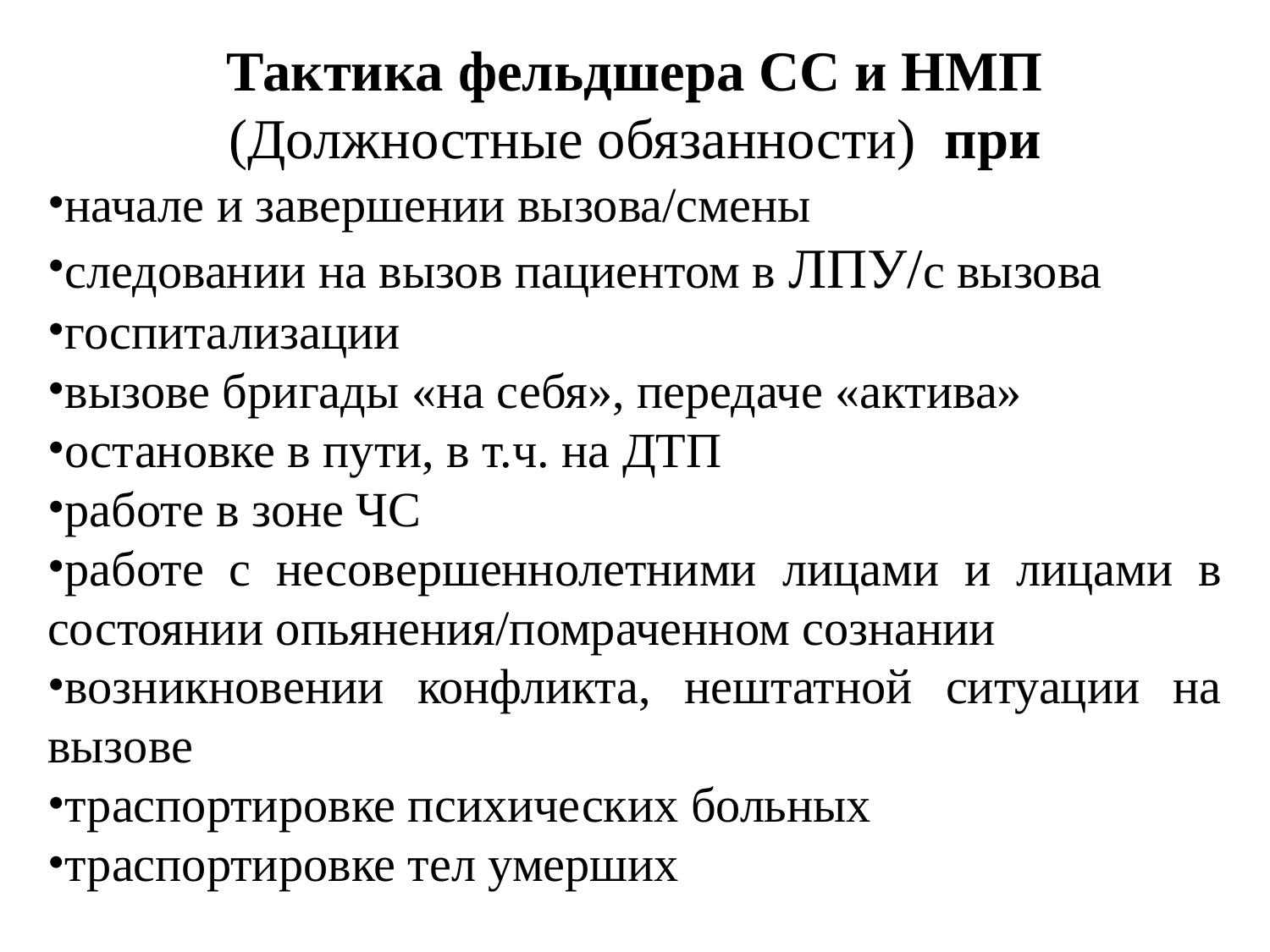

# Тактика фельдшера СС и НМП (Должностные обязанности)  при
начале и завершении вызова/смены
следовании на вызов пациентом в ЛПУ/с вызова
госпитализации
вызове бригады «на себя», передаче «актива»
остановке в пути, в т.ч. на ДТП
работе в зоне ЧС
работе с несовершеннолетними лицами и лицами в состоянии опьянения/помраченном сознании
возникновении конфликта, нештатной ситуации на вызове
траспортировке психических больных
траспортировке тел умерших